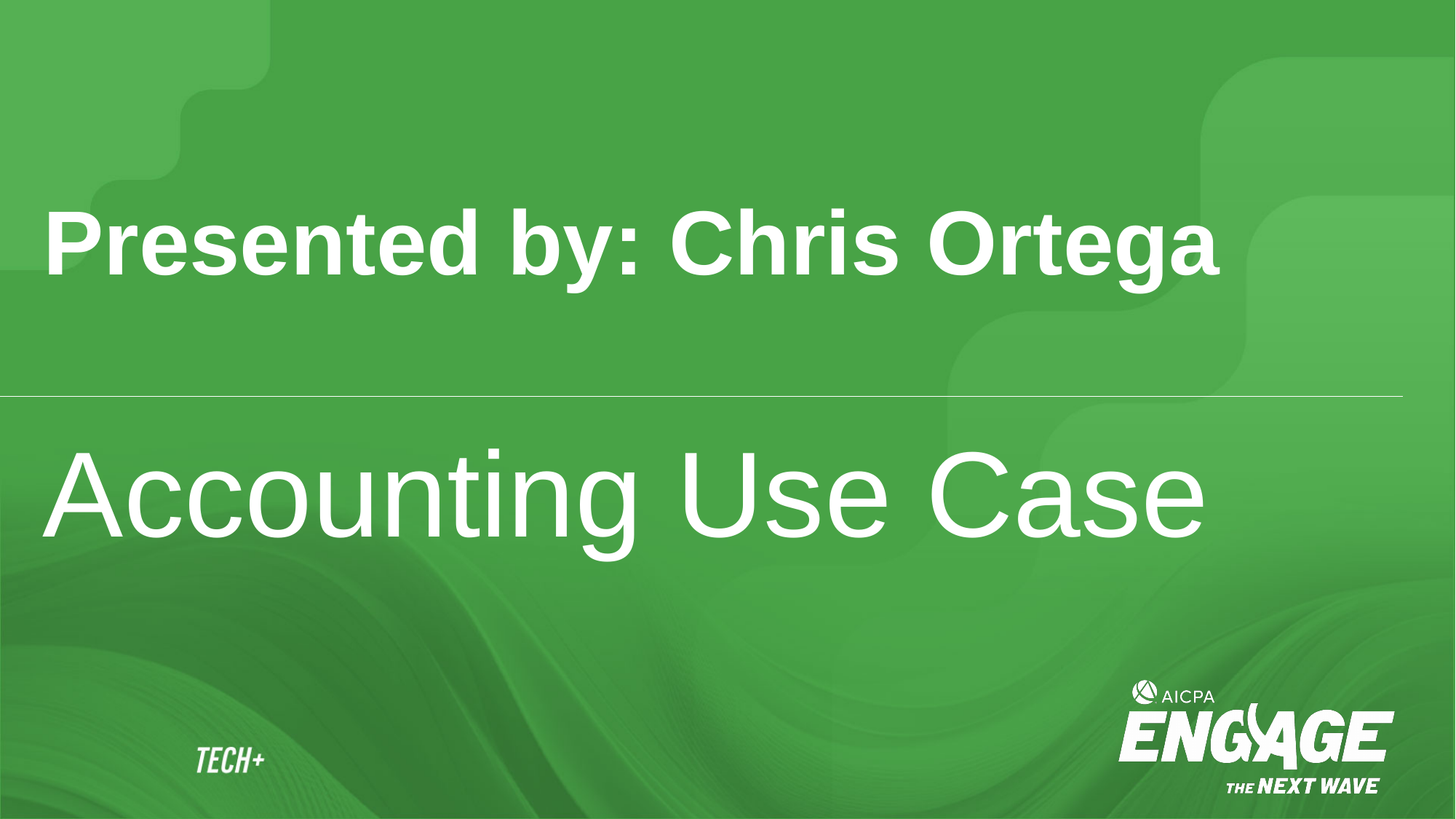

Presented by: Chris Ortega
Accounting Use Case